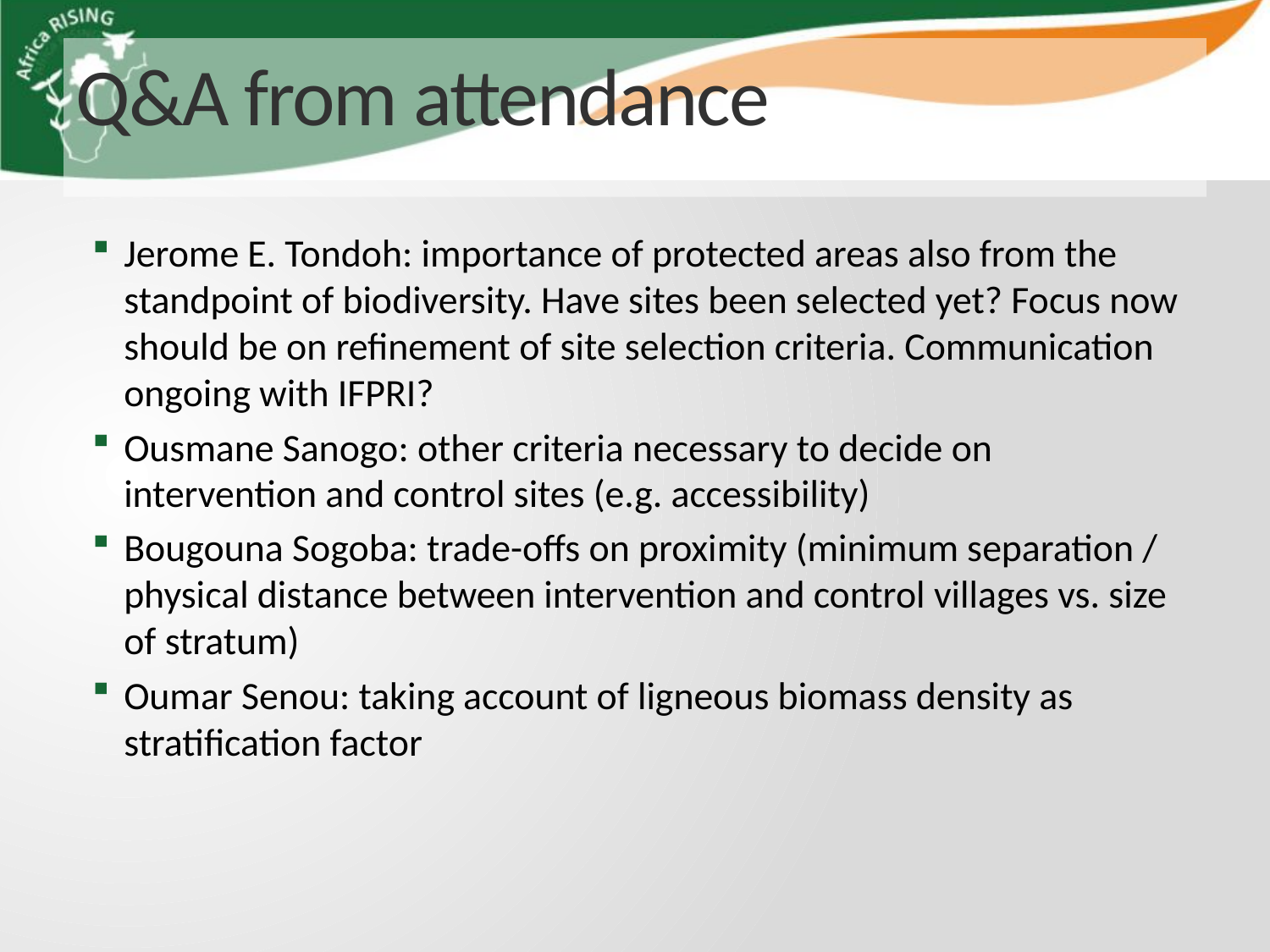

# Q&A from attendance
Jerome E. Tondoh: importance of protected areas also from the standpoint of biodiversity. Have sites been selected yet? Focus now should be on refinement of site selection criteria. Communication ongoing with IFPRI?
Ousmane Sanogo: other criteria necessary to decide on intervention and control sites (e.g. accessibility)
Bougouna Sogoba: trade-offs on proximity (minimum separation / physical distance between intervention and control villages vs. size of stratum)
Oumar Senou: taking account of ligneous biomass density as stratification factor